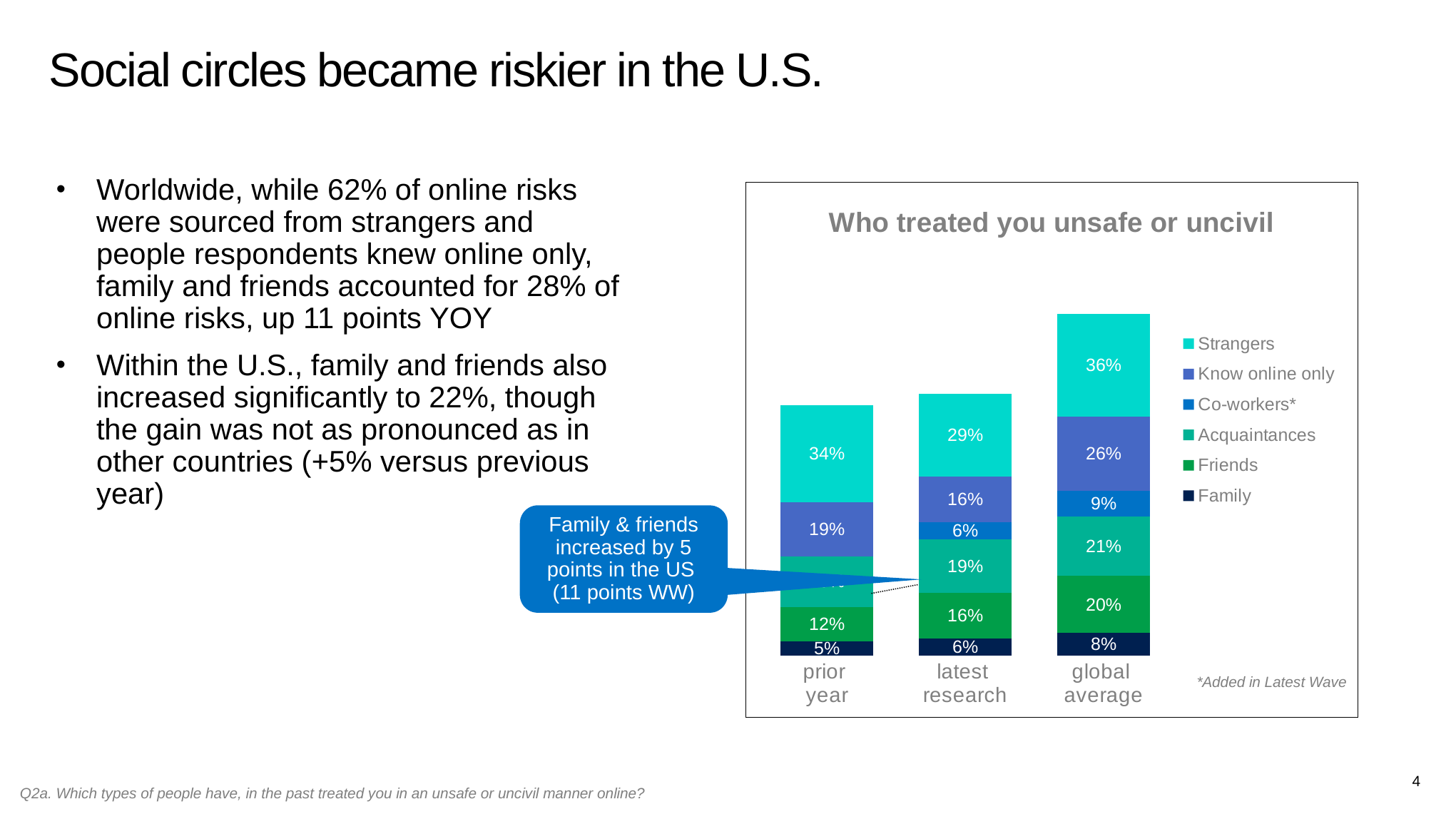

# Social circles became riskier in the U.S.
Worldwide, while 62% of online risks were sourced from strangers and people respondents knew online only, family and friends accounted for 28% of online risks, up 11 points YOY
Within the U.S., family and friends also increased significantly to 22%, though the gain was not as pronounced as in other countries (+5% versus previous year)

### Chart: Who treated you unsafe or uncivil

| Category | Family | Friends | Acquaintances | Co-workers* | Know online only | Strangers |
|---|---|---|---|---|---|---|
| prior
year | 0.05 | 0.12 | 0.18 | None | 0.19 | 0.34 |
| latest
research | 0.06 | 0.16 | 0.19 | 0.06 | 0.16 | 0.29 |
| global
average | 0.08 | 0.2 | 0.21 | 0.09 | 0.26 | 0.36 |
Family & friends increased by 5 points in the US
(11 points WW)
*Added in Latest Wave
4
Q2a. Which types of people have, in the past treated you in an unsafe or uncivil manner online?